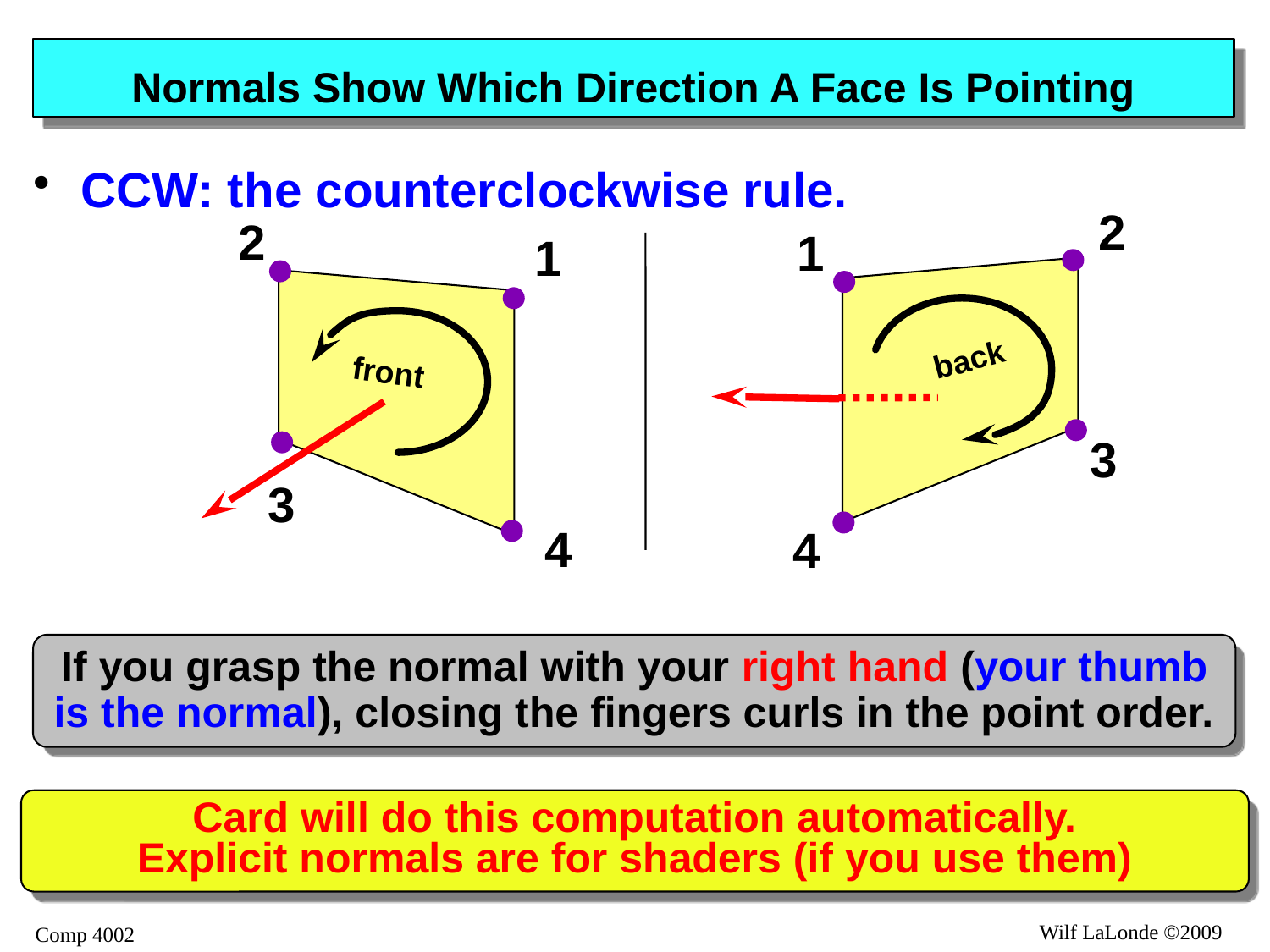

# Normals Show Which Direction A Face Is Pointing
CCW: the counterclockwise rule.
2
2
1
1

back
front

3

3

4
4

If you grasp the normal with your right hand (your thumb is the normal), closing the fingers curls in the point order.
Card will do this computation automatically.
Explicit normals are for shaders (if you use them)